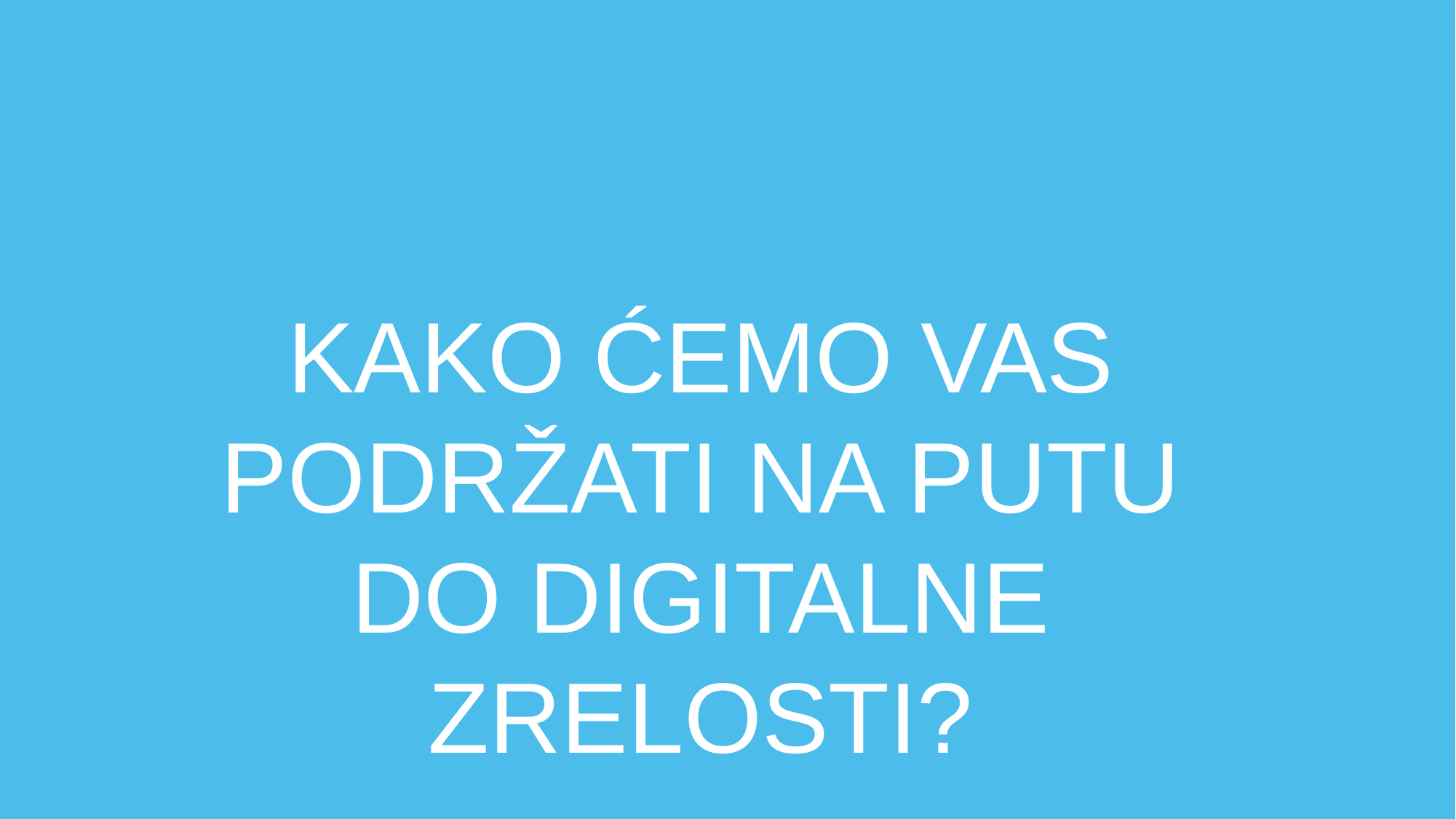

KAKO ĆEMO VAS PODRŽATI NA PUTU DO DIGITALNE ZRELOSTI?